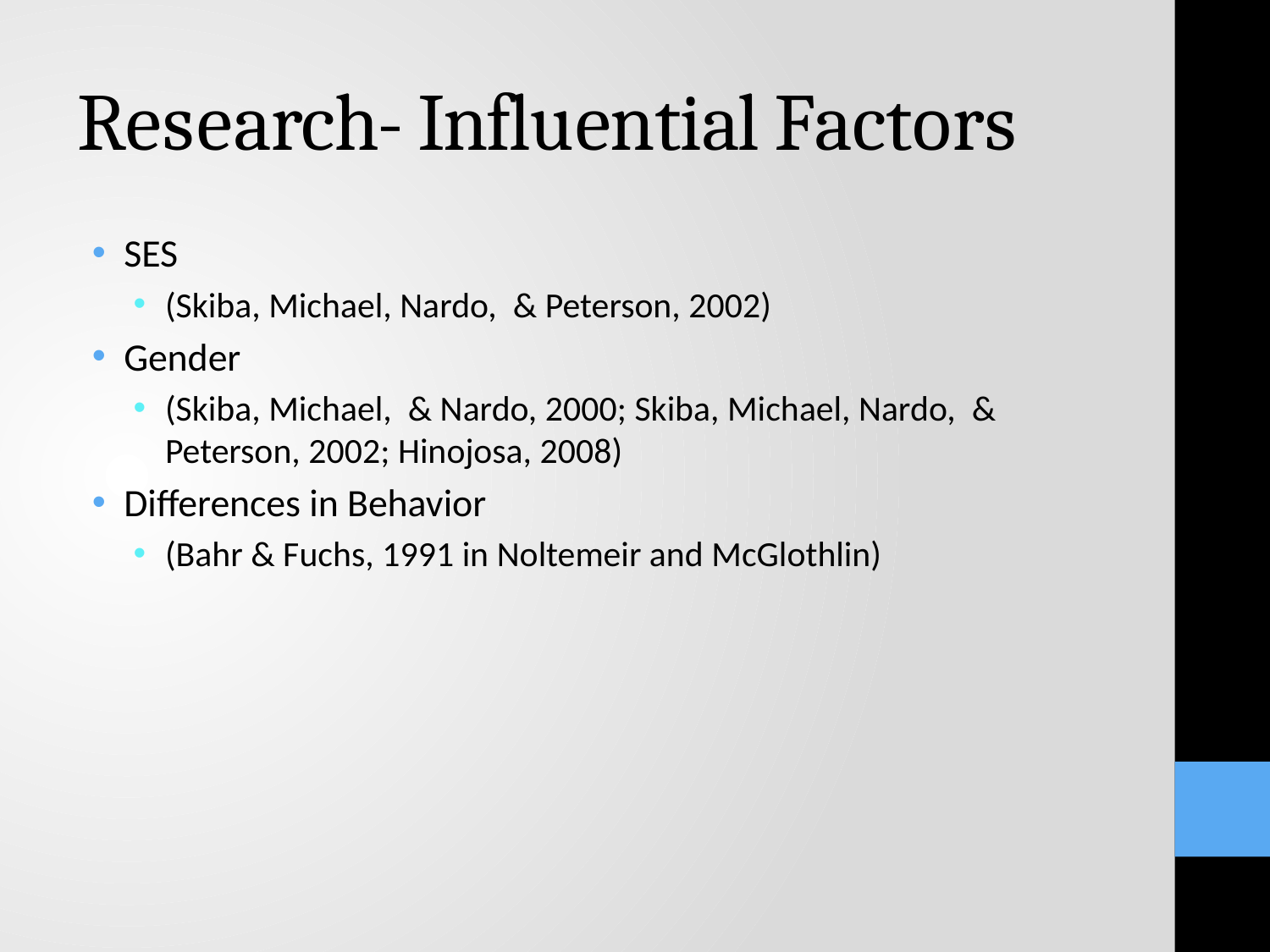

# Research- Influential Factors
SES
(Skiba, Michael, Nardo,  & Peterson, 2002)
Gender
(Skiba, Michael,  & Nardo, 2000; Skiba, Michael, Nardo,  & Peterson, 2002; Hinojosa, 2008)
Differences in Behavior
(Bahr & Fuchs, 1991 in Noltemeir and McGlothlin)